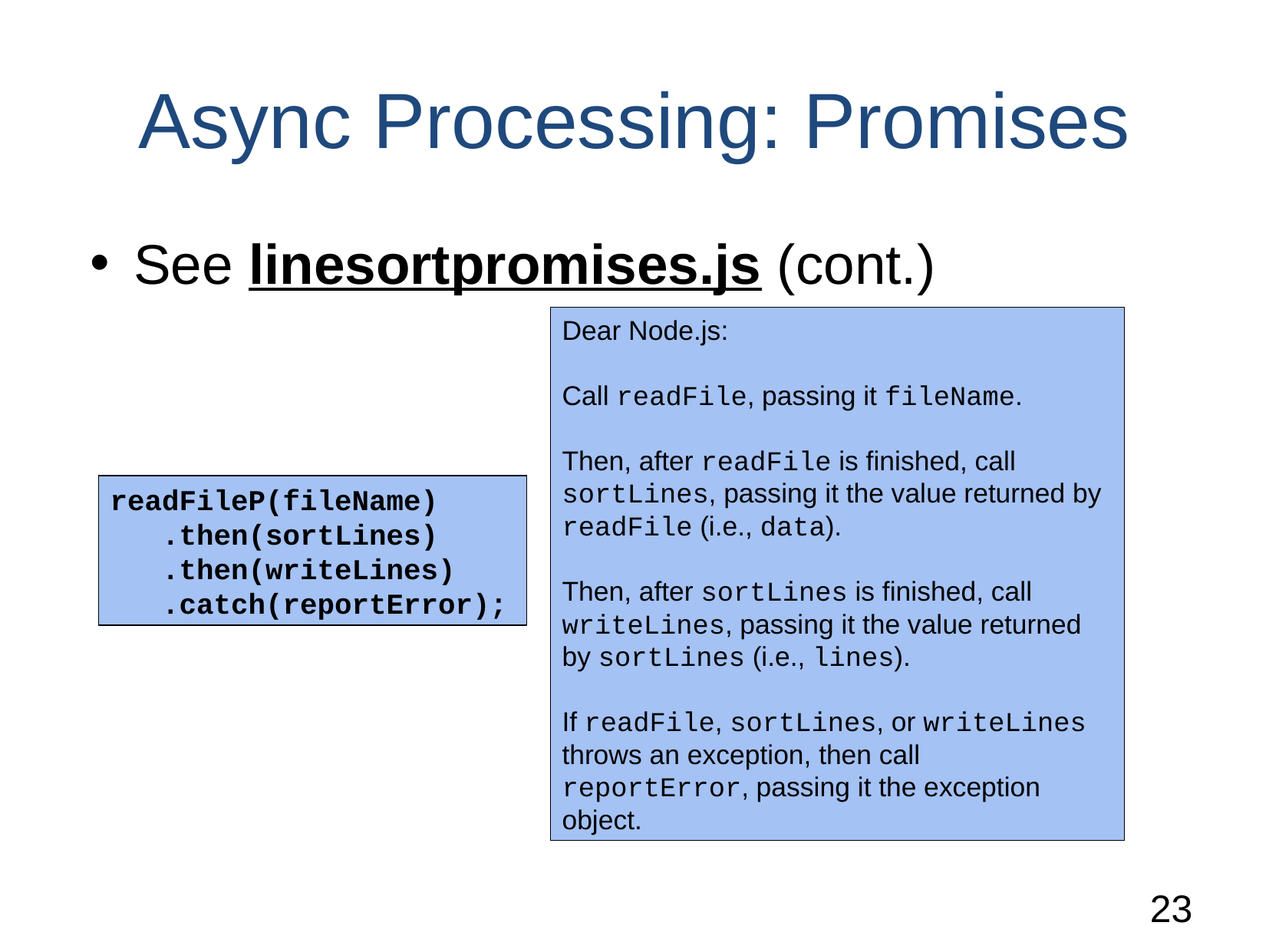

# Async Processing: Promises
See linesortpromises.js (cont.)
Dear Node.js:

Call readFile, passing it fileName.

Then, after readFile is finished, call sortLines, passing it the value returned by readFile (i.e., data).

Then, after sortLines is finished, call writeLines, passing it the value returned by sortLines (i.e., lines).

If readFile, sortLines, or writeLines throws an exception, then call reportError, passing it the exception object.
readFileP(fileName)
   .then(sortLines)
   .then(writeLines)
   .catch(reportError);
23